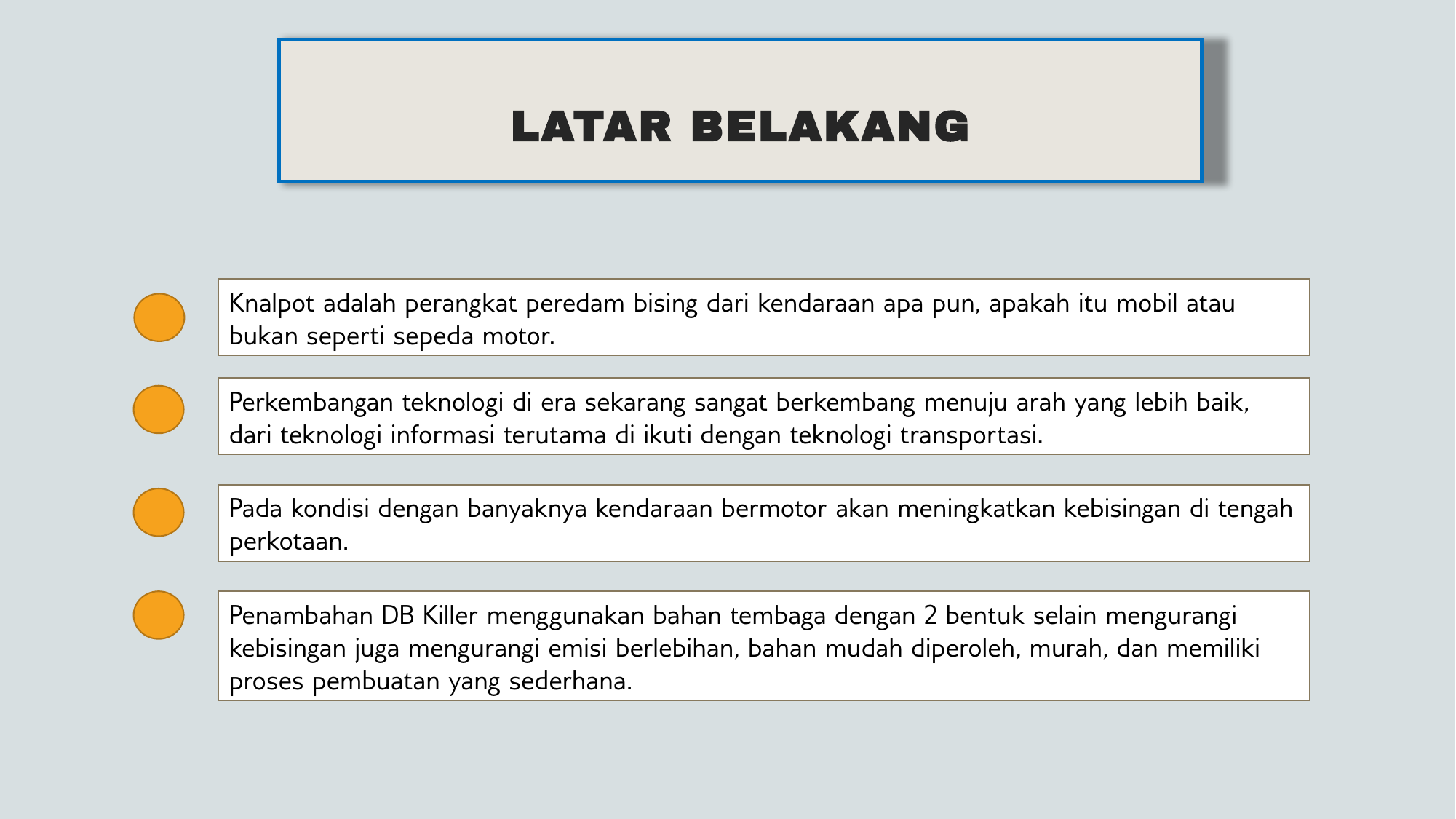

# Latar Belakang
Knalpot adalah perangkat peredam bising dari kendaraan apa pun, apakah itu mobil atau bukan seperti sepeda motor.

Perkembangan teknologi di era sekarang sangat berkembang menuju arah yang lebih baik, dari teknologi informasi terutama di ikuti dengan teknologi transportasi.

Pada kondisi dengan banyaknya kendaraan bermotor akan meningkatkan kebisingan di tengah perkotaan.

Penambahan DB Killer menggunakan bahan tembaga dengan 2 bentuk selain mengurangi kebisingan juga mengurangi emisi berlebihan, bahan mudah diperoleh, murah, dan memiliki proses pembuatan yang sederhana.